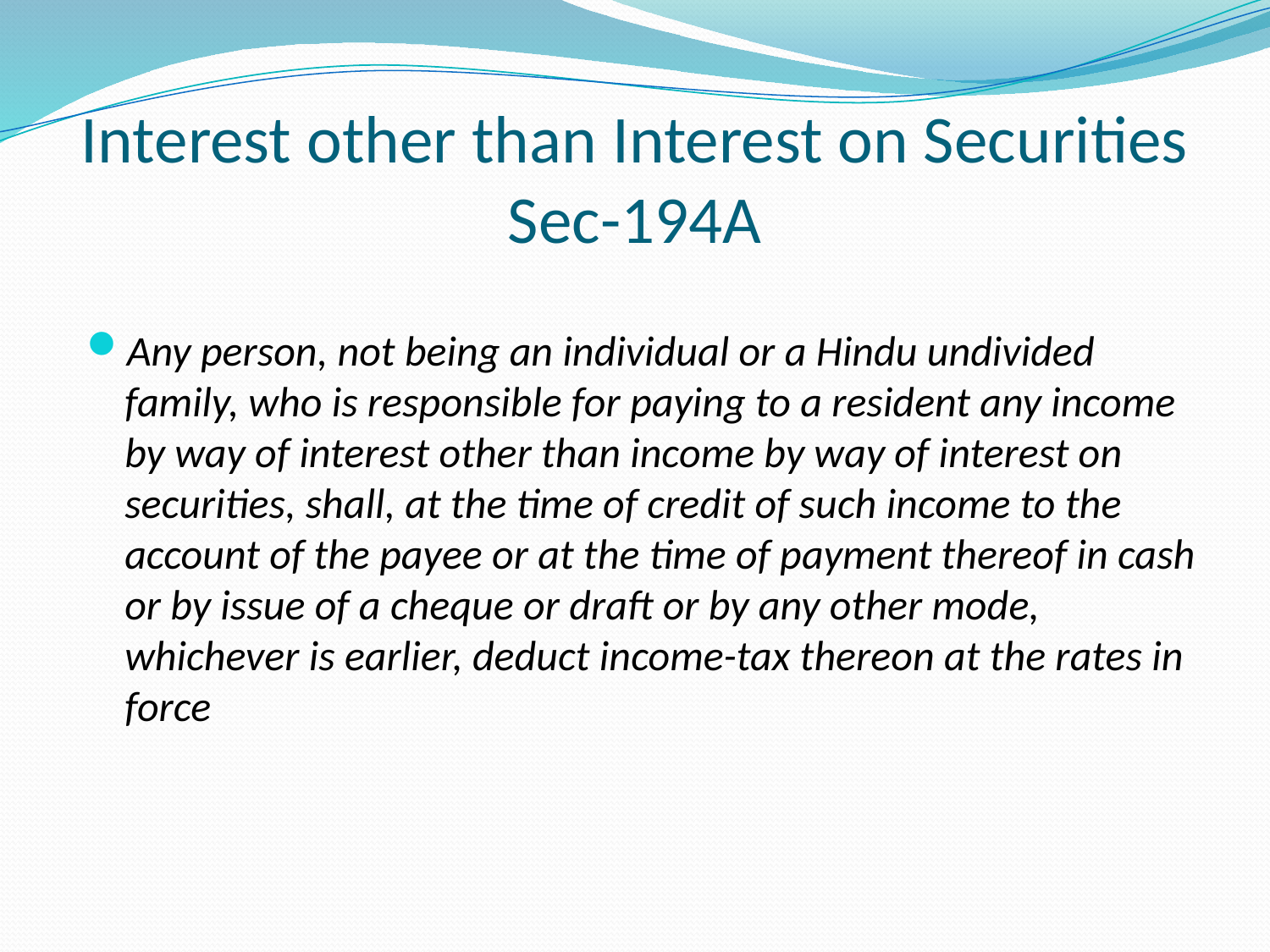

# Interest other than Interest on Securities Sec-194A
Any person, not being an individual or a Hindu undivided family, who is responsible for paying to a resident any income by way of interest other than income by way of interest on securities, shall, at the time of credit of such income to the account of the payee or at the time of payment thereof in cash or by issue of a cheque or draft or by any other mode, whichever is earlier, deduct income-tax thereon at the rates in force